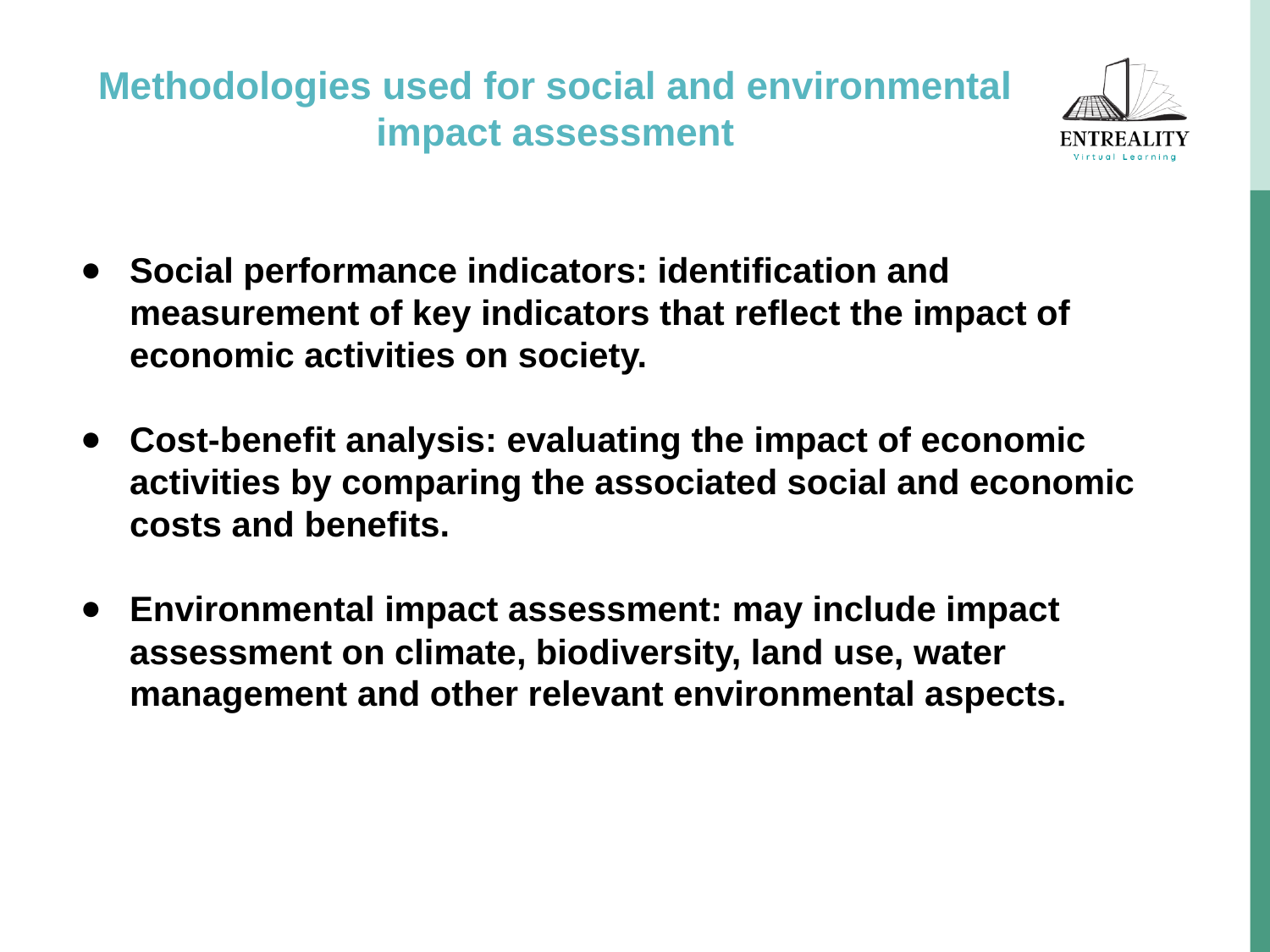

Methodologies used for social and environmental impact assessment
Social performance indicators: identification and measurement of key indicators that reflect the impact of economic activities on society.
Cost-benefit analysis: evaluating the impact of economic activities by comparing the associated social and economic costs and benefits.
Environmental impact assessment: may include impact assessment on climate, biodiversity, land use, water management and other relevant environmental aspects.